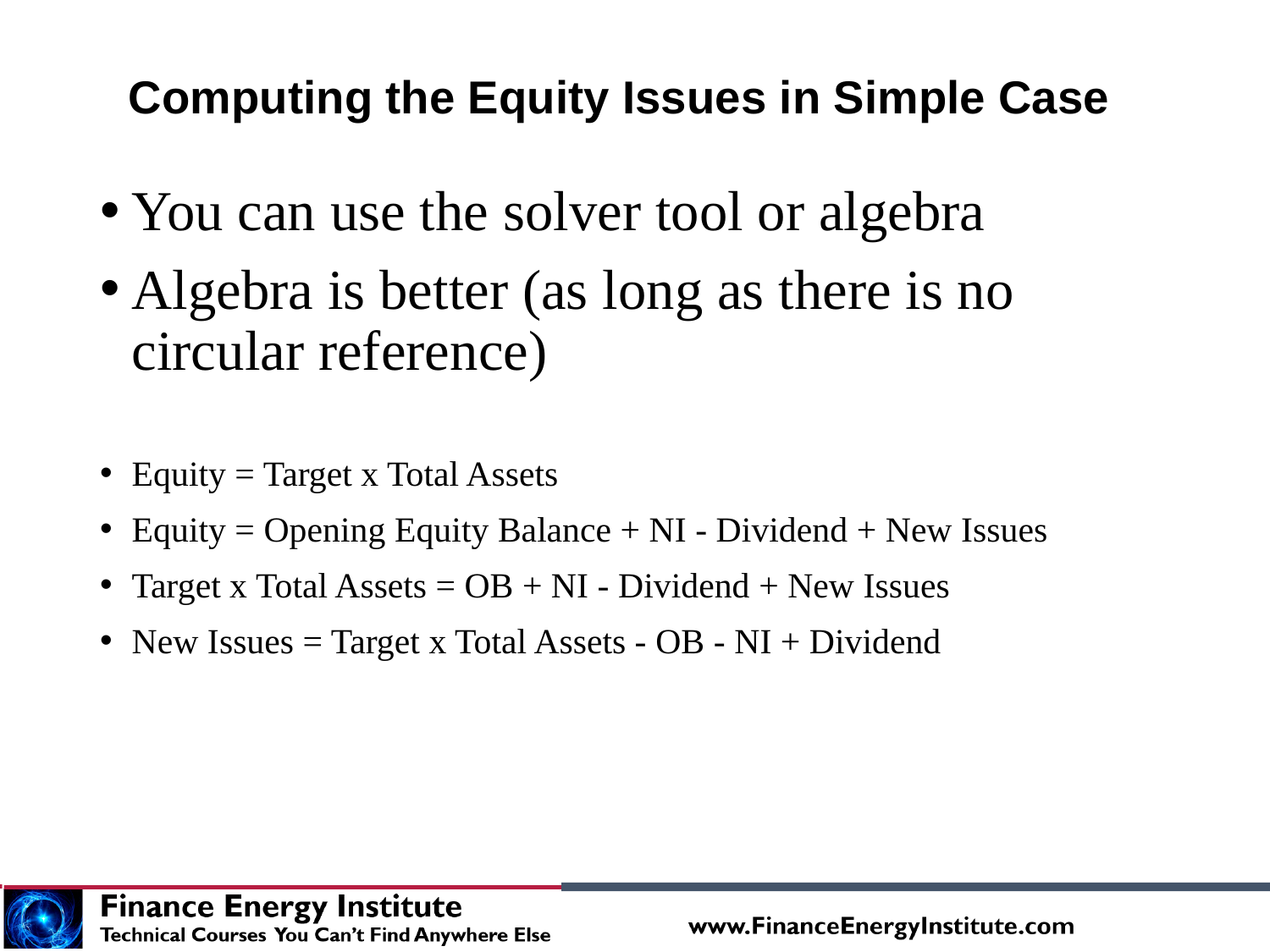

# Computing the Equity Issues in Simple Case
You can use the solver tool or algebra
Algebra is better (as long as there is no circular reference)

Equity = Target x Total Assets
Equity = Opening Equity Balance + NI - Dividend + New Issues
Target x Total Assets = OB + NI - Dividend + New Issues
New Issues = Target x Total Assets - OB - NI + Dividend